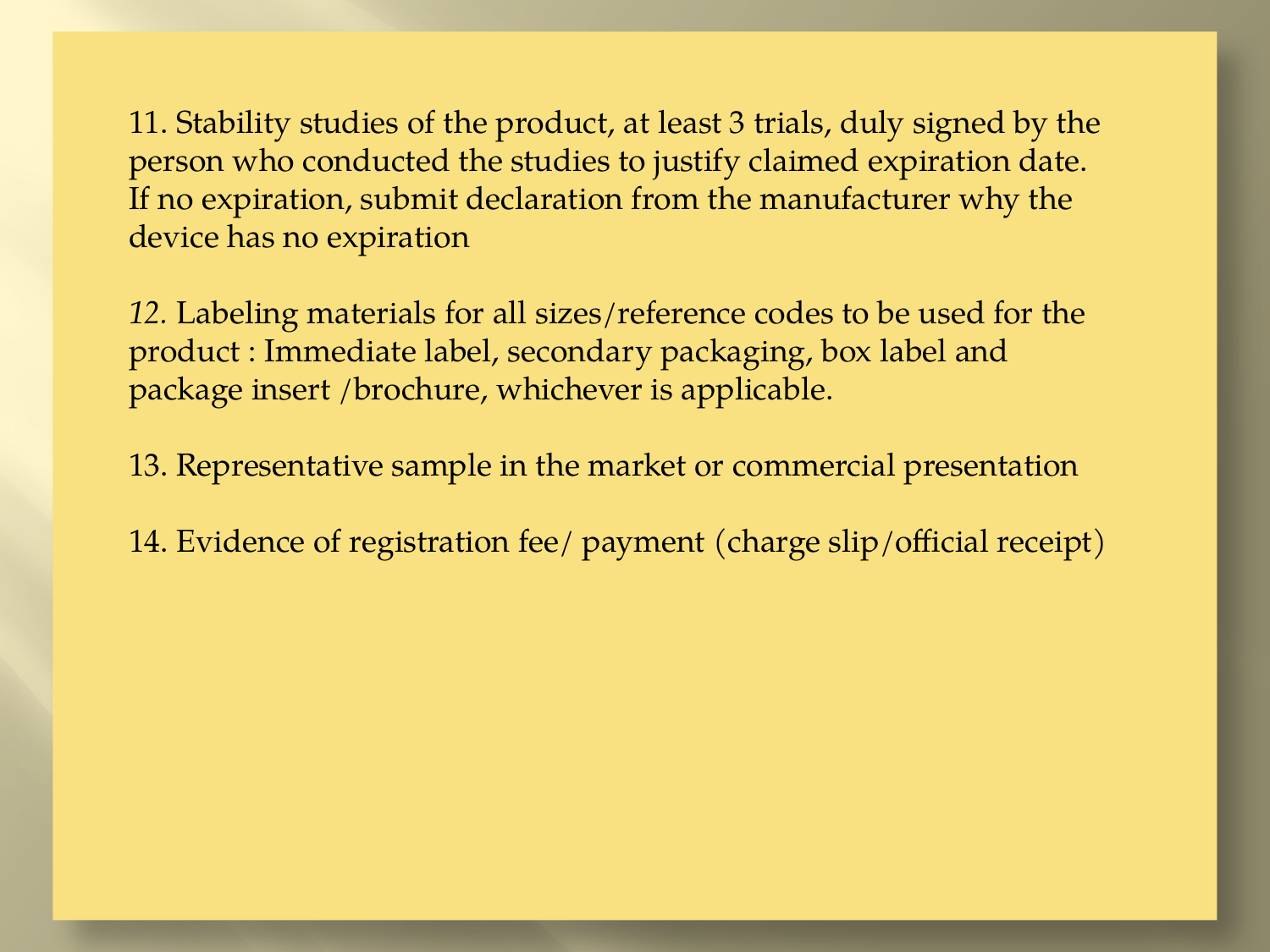

11. Stability studies of the product, at least 3 trials, duly signed by the
person who conducted the studies to justify claimed expiration date.
If no expiration, submit declaration from the manufacturer why the device has no expiration

12. Labeling materials for all sizes/reference codes to be used for the
product : Immediate label, secondary packaging, box label and
package insert /brochure, whichever is applicable.

13. Representative sample in the market or commercial presentation

14. Evidence of registration fee/ payment (charge slip/official receipt)